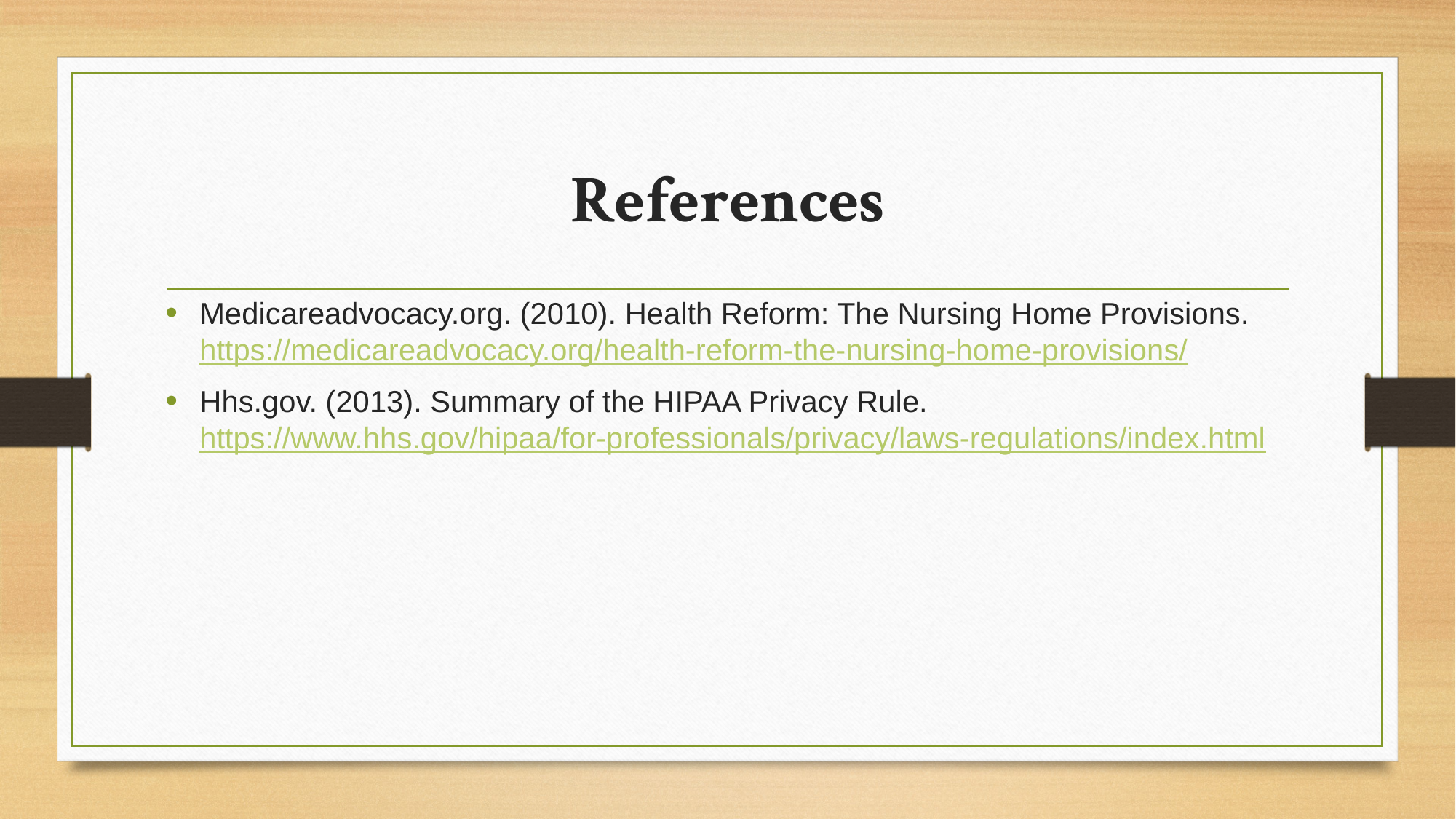

# References
Medicareadvocacy.org. (2010). Health Reform: The Nursing Home Provisions. https://medicareadvocacy.org/health-reform-the-nursing-home-provisions/
Hhs.gov. (2013). Summary of the HIPAA Privacy Rule. https://www.hhs.gov/hipaa/for-professionals/privacy/laws-regulations/index.html